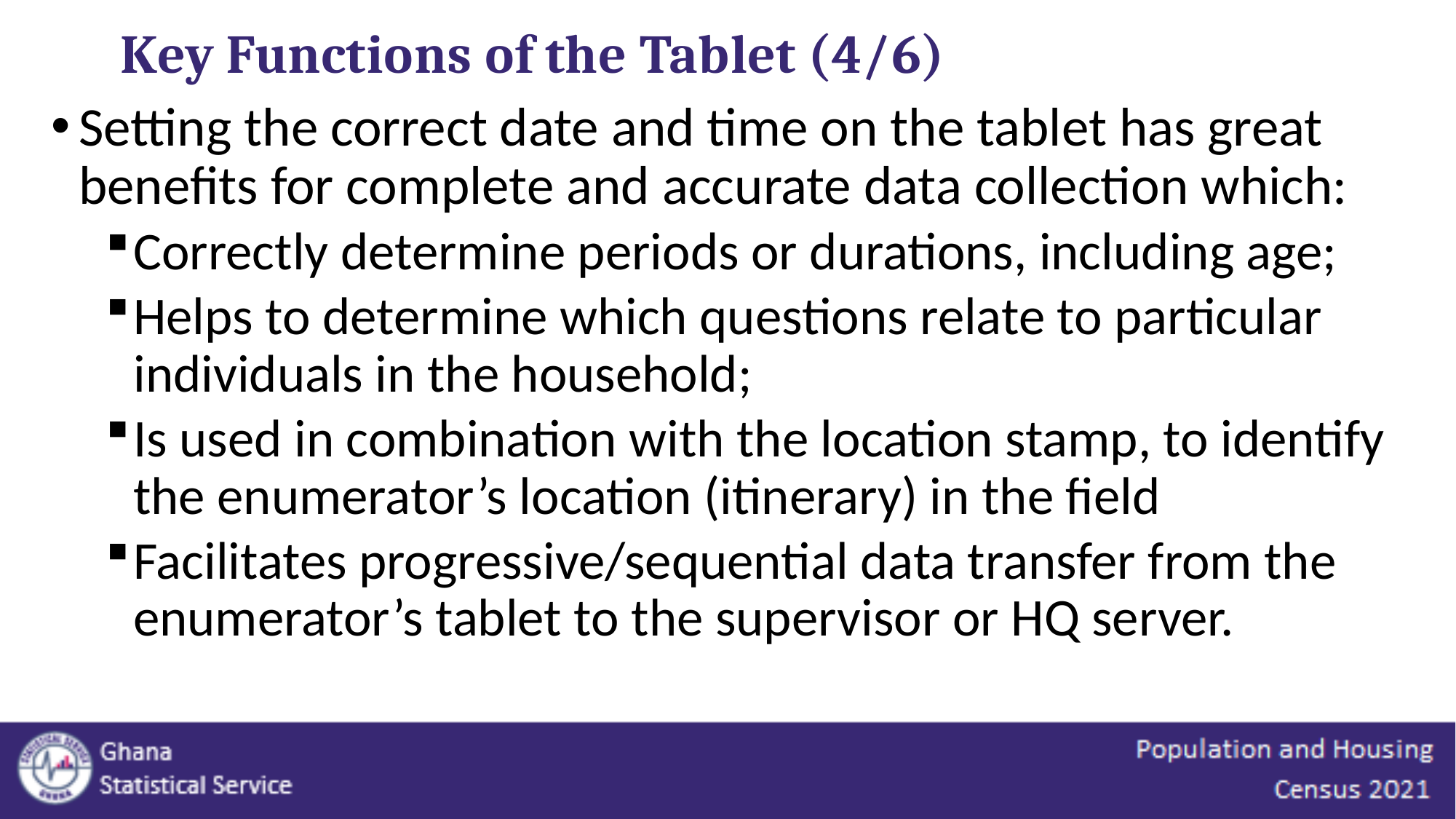

# Key Functions of the Tablet (4/6)
Setting the correct date and time on the tablet has great benefits for complete and accurate data collection which:
Correctly determine periods or durations, including age;
Helps to determine which questions relate to particular individuals in the household;
Is used in combination with the location stamp, to identify the enumerator’s location (itinerary) in the field
Facilitates progressive/sequential data transfer from the enumerator’s tablet to the supervisor or HQ server.

12